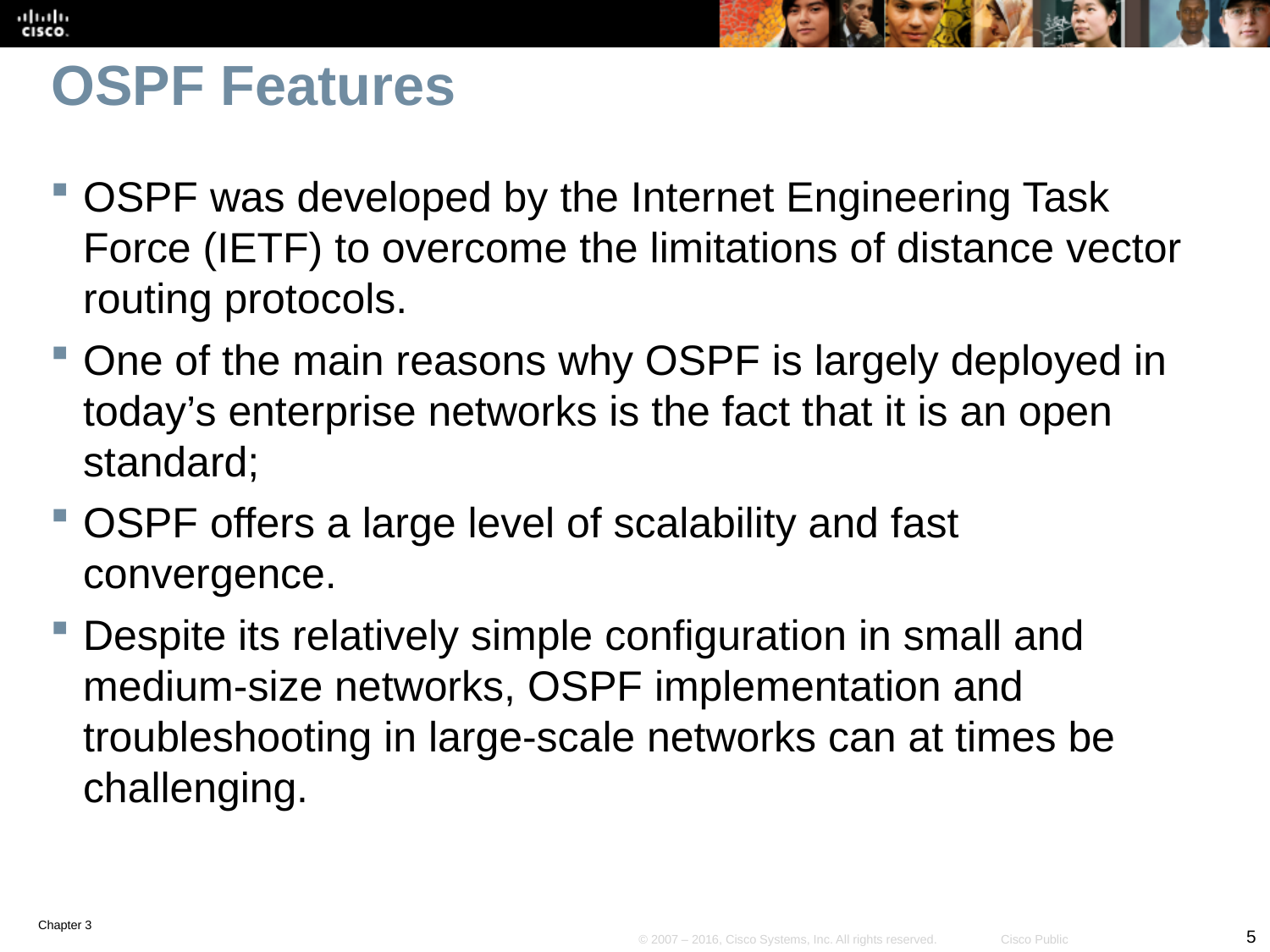

# OSPF Features
OSPF was developed by the Internet Engineering Task Force (IETF) to overcome the limitations of distance vector routing protocols.
One of the main reasons why OSPF is largely deployed in today’s enterprise networks is the fact that it is an open standard;
OSPF offers a large level of scalability and fast convergence.
Despite its relatively simple configuration in small and medium-size networks, OSPF implementation and troubleshooting in large-scale networks can at times be challenging.